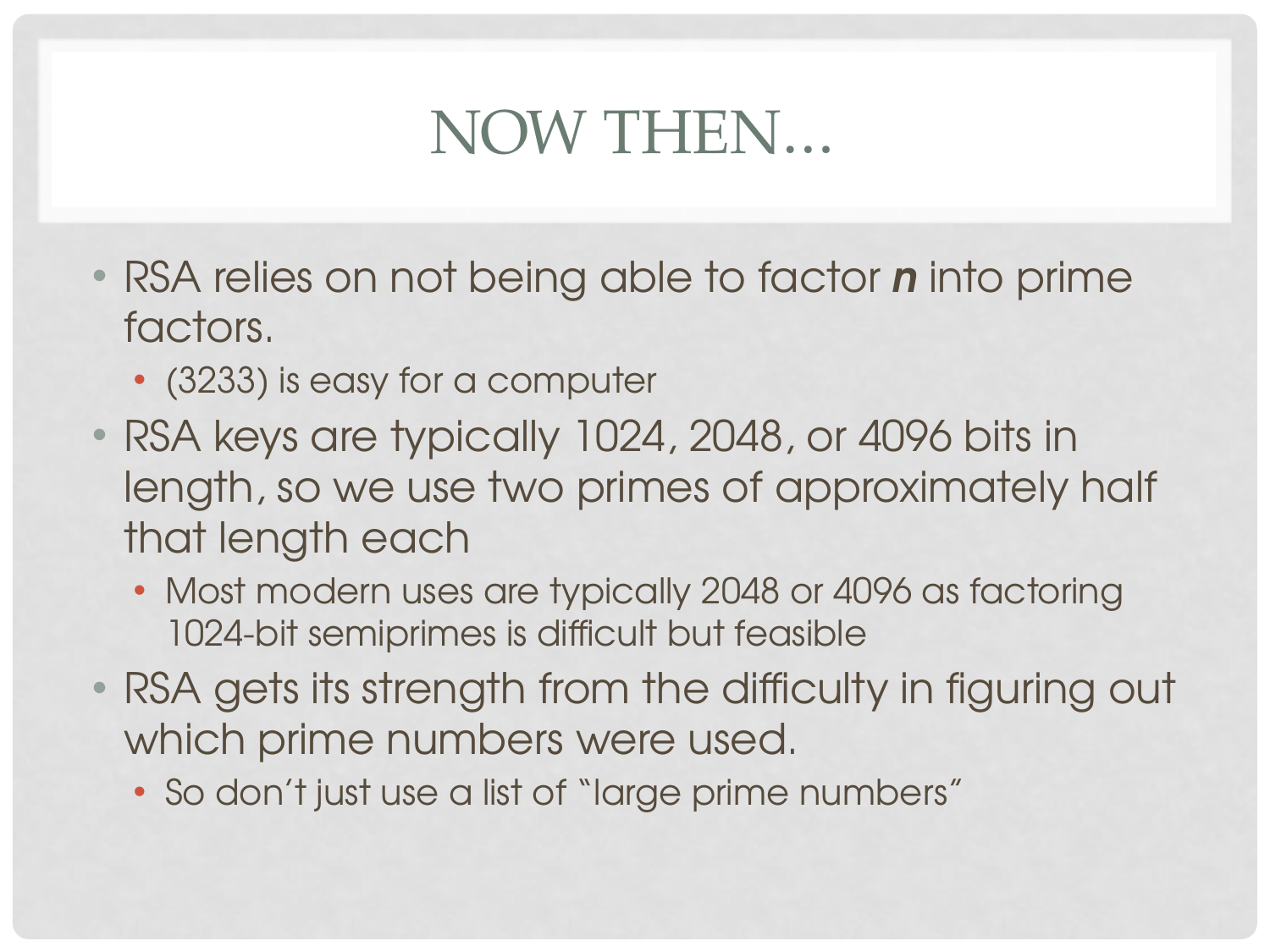

# Now then…
RSA relies on not being able to factor n into prime factors.
(3233) is easy for a computer
RSA keys are typically 1024, 2048, or 4096 bits in length, so we use two primes of approximately half that length each
Most modern uses are typically 2048 or 4096 as factoring 1024-bit semiprimes is difficult but feasible
RSA gets its strength from the difficulty in figuring out which prime numbers were used.
So don’t just use a list of “large prime numbers”